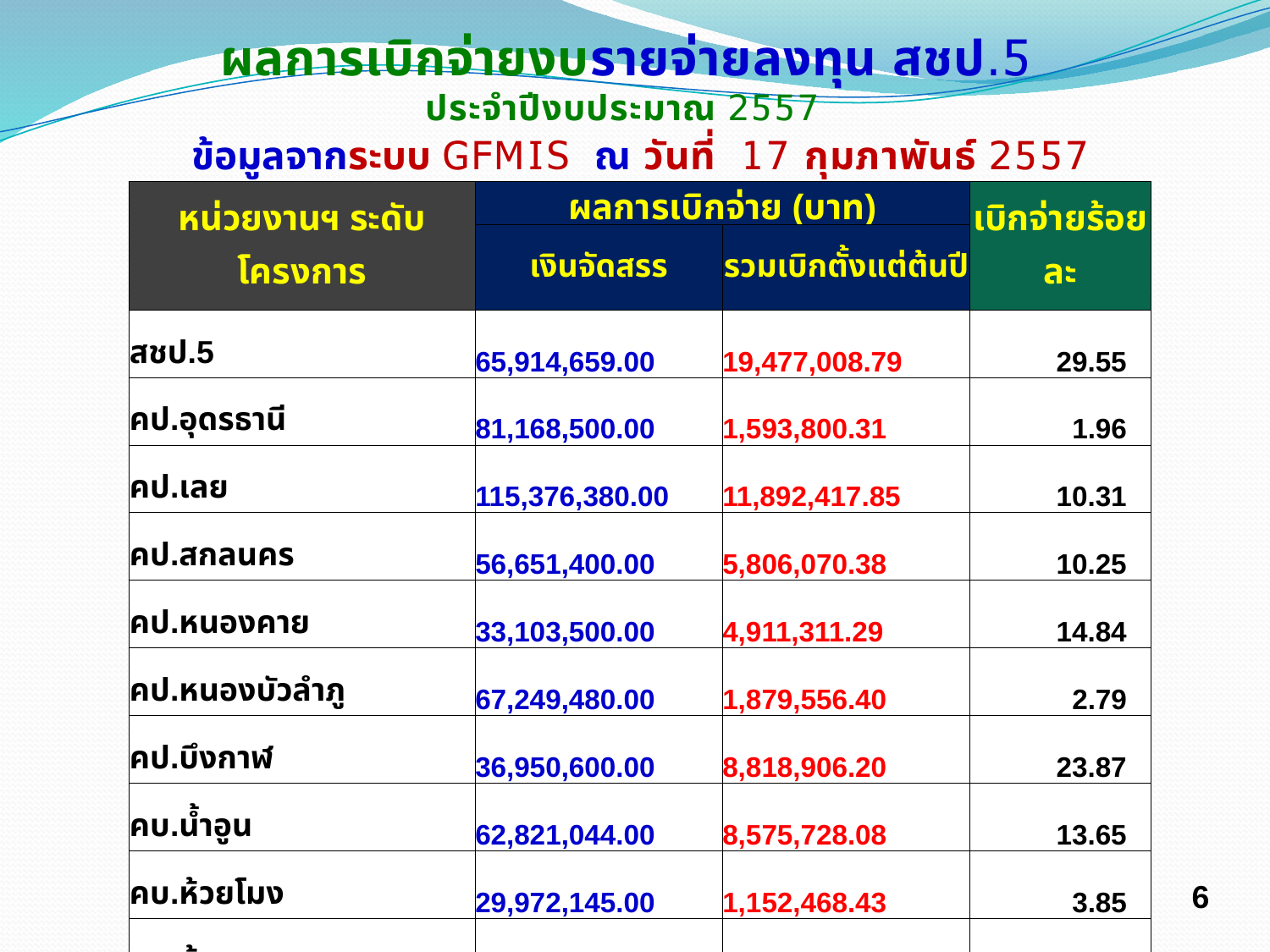

ผลการเบิกจ่ายงบรายจ่ายลงทุน สชป.5
ประจำปีงบประมาณ 2557
 ข้อมูลจากระบบ GFMIS  ณ วันที่  17 กุมภาพันธ์ 2557
| หน่วยงานฯ ระดับโครงการ | ผลการเบิกจ่าย (บาท) |  | เบิกจ่ายร้อยละ |
| --- | --- | --- | --- |
|  | เงินจัดสรร | รวมเบิกตั้งแต่ต้นปี |  |
| สชป.5 | 65,914,659.00 | 19,477,008.79 | 29.55 |
| คป.อุดรธานี | 81,168,500.00 | 1,593,800.31 | 1.96 |
| คป.เลย | 115,376,380.00 | 11,892,417.85 | 10.31 |
| คป.สกลนคร | 56,651,400.00 | 5,806,070.38 | 10.25 |
| คป.หนองคาย | 33,103,500.00 | 4,911,311.29 | 14.84 |
| คป.หนองบัวลำภู | 67,249,480.00 | 1,879,556.40 | 2.79 |
| คป.บึงกาฬ | 36,950,600.00 | 8,818,906.20 | 23.87 |
| คบ.น้ำอูน | 62,821,044.00 | 8,575,728.08 | 13.65 |
| คบ.ห้วยโมง | 29,972,145.00 | 1,152,468.43 | 3.85 |
| คบ.ห้วยหลวง | 38,163,200.00 | 4,382,210.40 | 11.48 |
| คบ.ฝายกุมภวาปี | 15,787,264.00 | 595,483.15 | 3.77 |
| ศูนย์ฯ ภูพาน | 27,686,590.00 | 2,231,788.96 | 8.06 |
| โครงการก่อสร้าง 5 | 161,313,278.00 | 12,132,916.06 | 7.52 |
| ชคน.5 | 52,000,000.00 | 15,068,807.35 | 28.98 |
| สจจ. | 2,110,000.00 | 1,739,597.45 | 82.45 |
| ชคบ.พัฒนาลุ่มน้ำก่ำ | 862,000.00 | - | - |
| รวม | 847,130,040.00 | 100,258,071.10 | 11.84 |